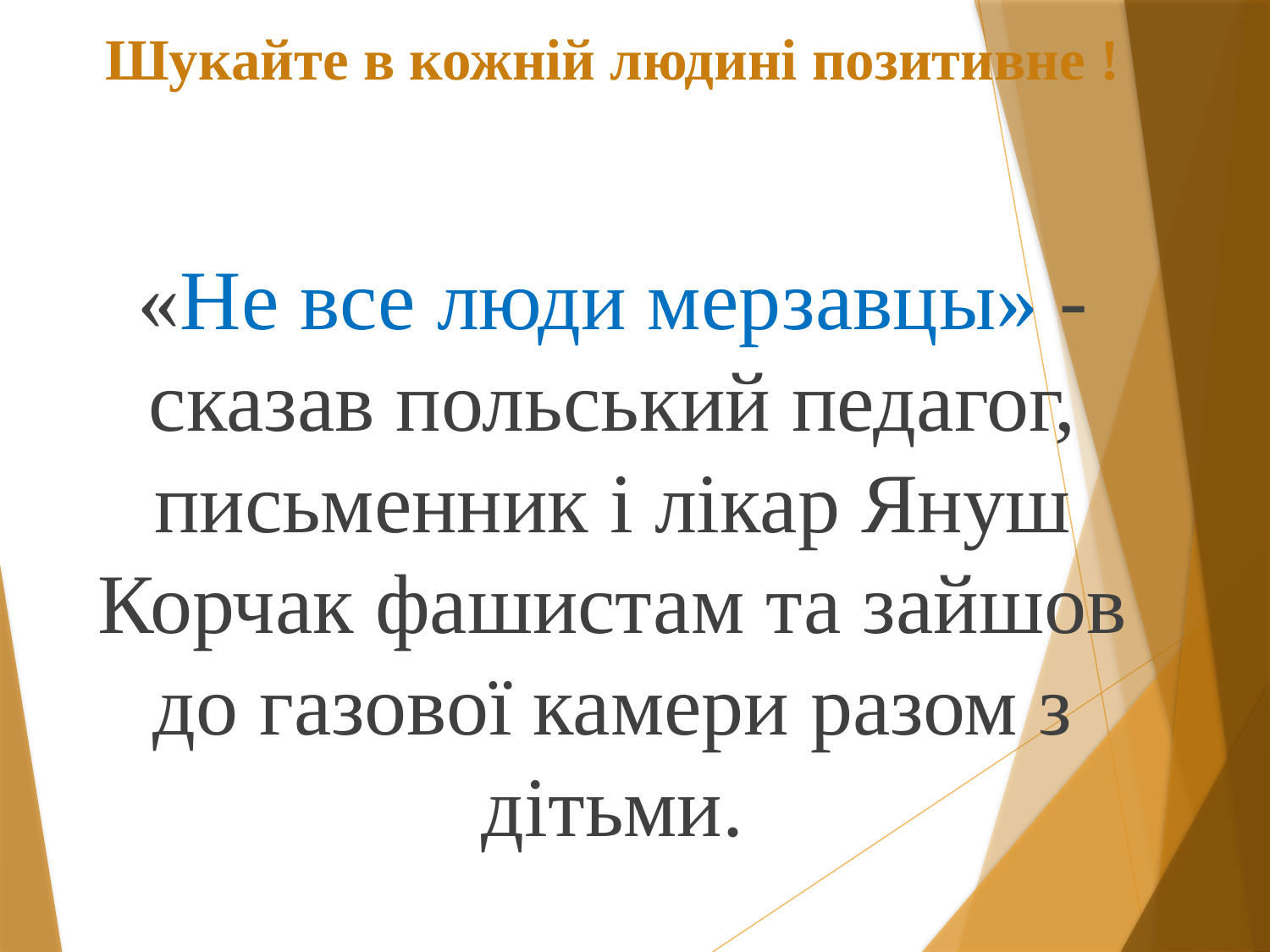

# Шукайте в кожній людині позитивне !
«Не все люди мерзавцы» - сказав польський педагог, письменник і лікар Януш Корчак фашистам та зайшов до газової камери разом з дітьми.